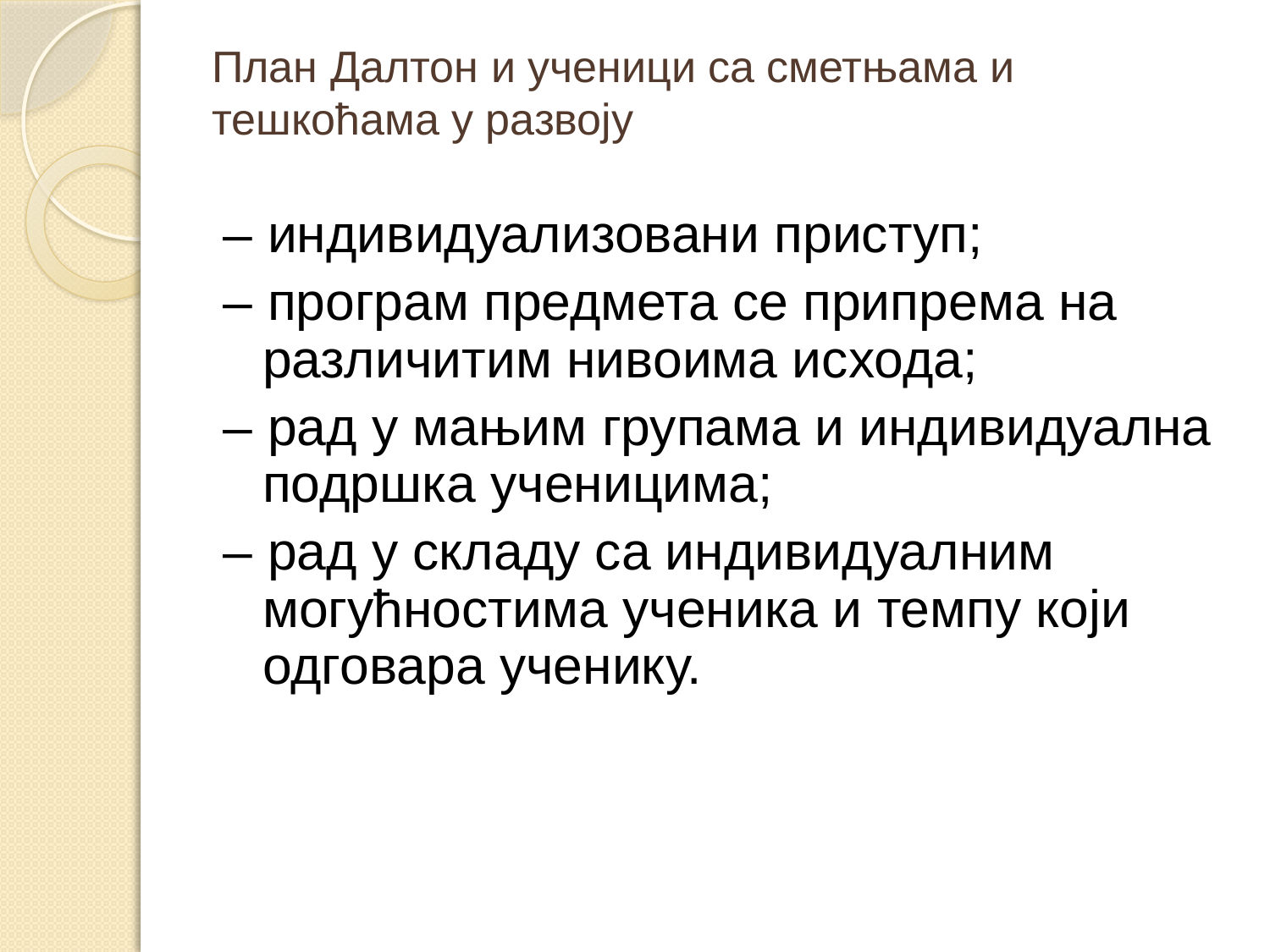

# План Далтон и ученици са сметњама и тешкоћама у развоју
– индивидуализовани приступ;
– програм предмета се припрема на различитим нивоима исхода;
– рад у мањим групама и индивидуална подршка ученицима;
– рад у складу са индивидуалним могућностима ученика и темпу који одговара ученику.